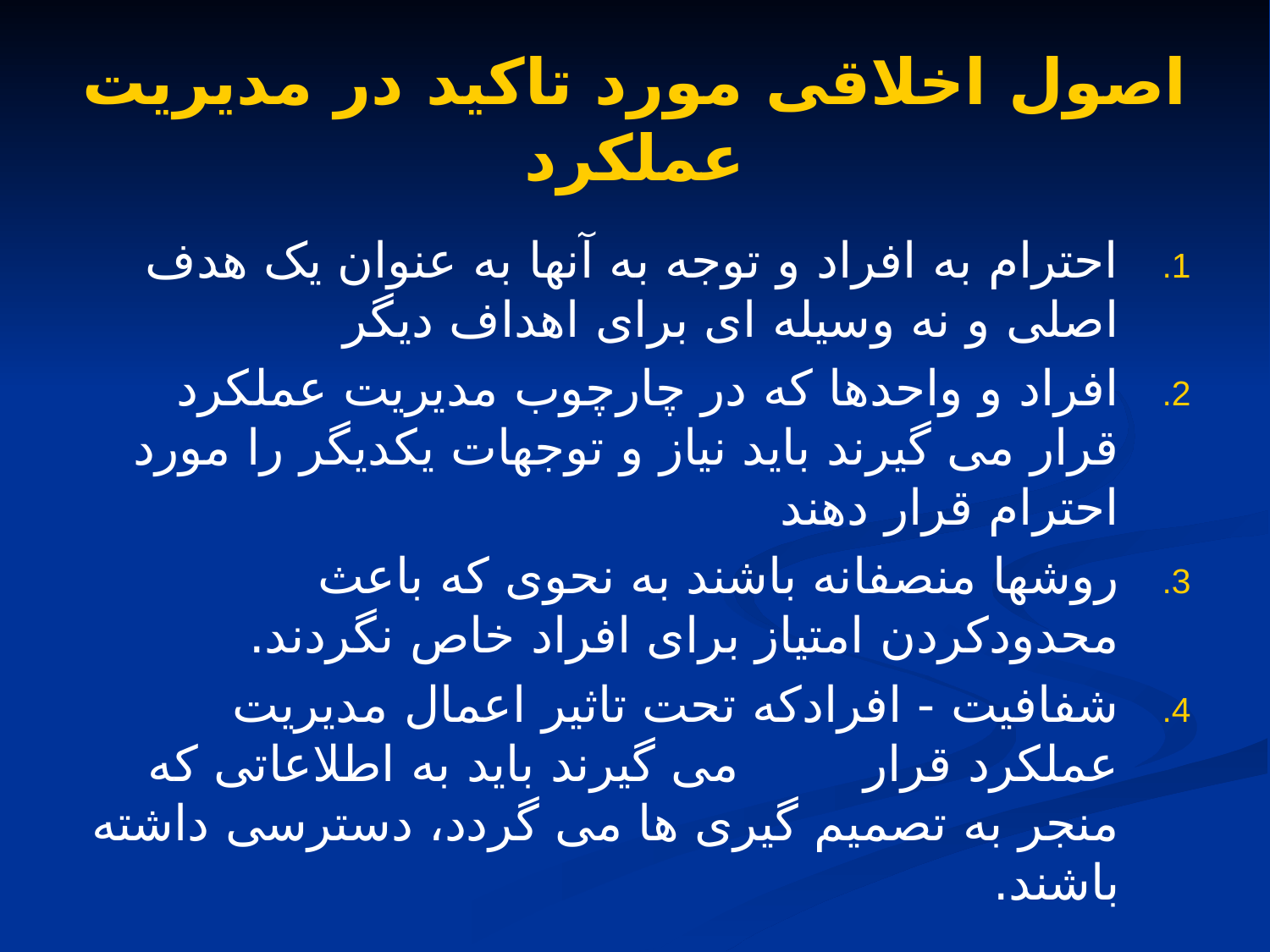

# اصول اخلاقی مورد تاکید در مدیریت عملکرد
احترام به افراد و توجه به آنها به عنوان یک هدف اصلی و نه وسیله ای برای اهداف دیگر
افراد و واحدها که در چارچوب مدیریت عملکرد قرار می گیرند باید نیاز و توجهات یکدیگر را مورد احترام قرار دهند
روشها منصفانه باشند به نحوی که باعث محدودکردن امتیاز برای افراد خاص نگردند.
شفافیت - افرادکه تحت تاثیر اعمال مدیریت عملکرد قرار        می گیرند باید به اطلاعاتی که منجر به تصمیم گیری ها می گردد، دسترسی داشته باشند.